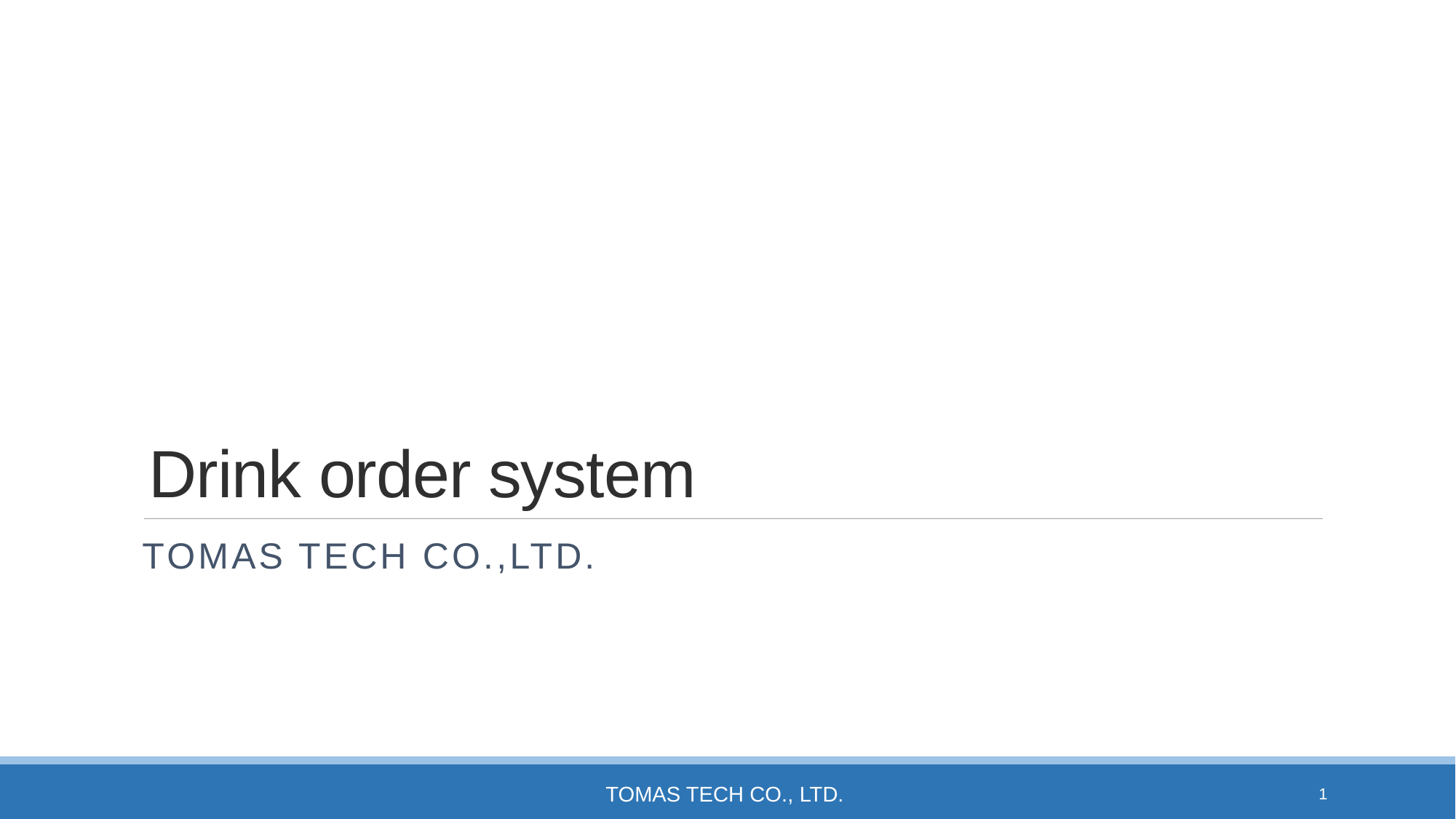

# Drink order system
TOMAS TECH CO.,LTD.
TOMAS TECH Co., Ltd.
1